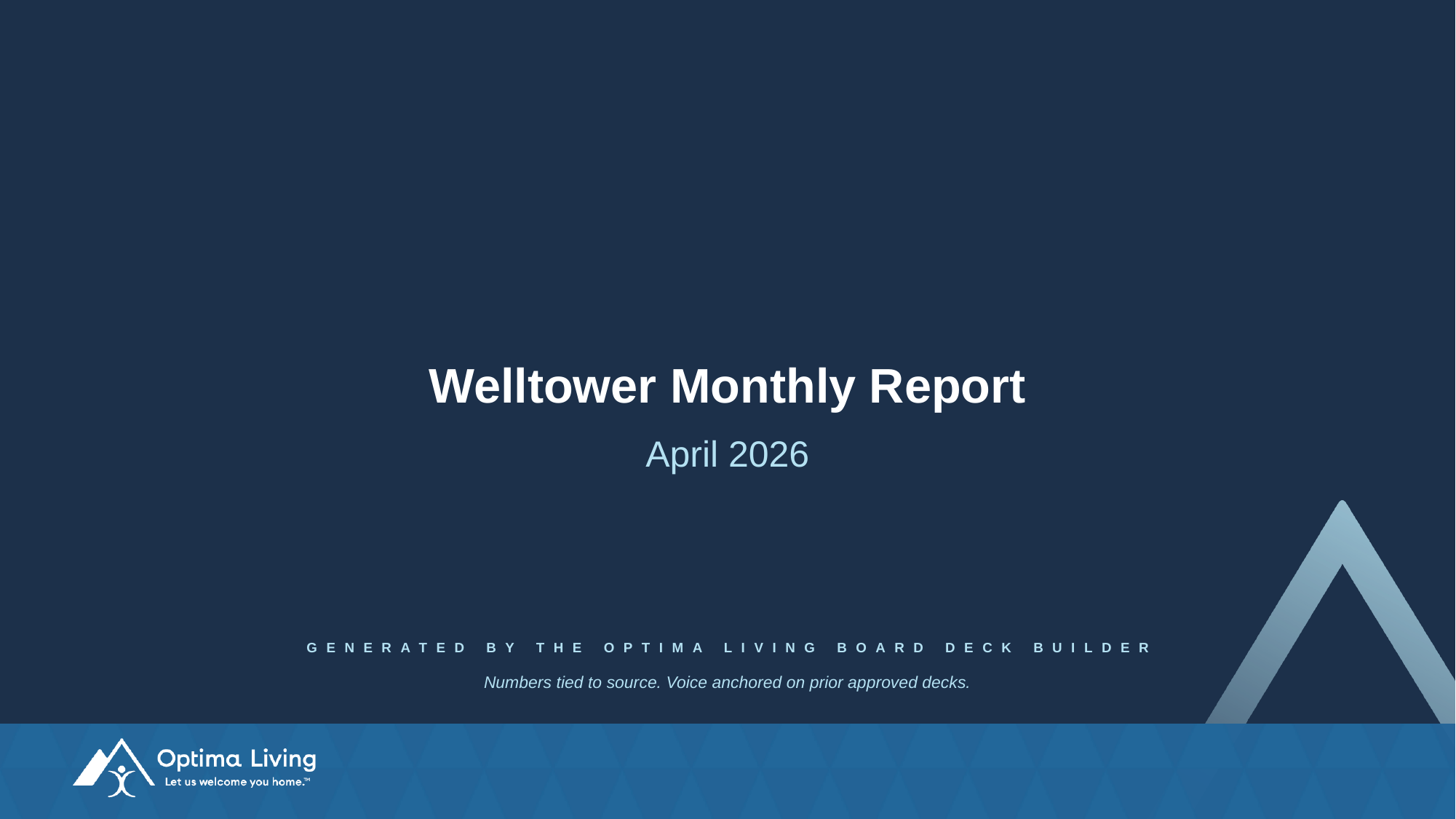

# Welltower Monthly Report
April 2026
GENERATED BY THE OPTIMA LIVING BOARD DECK BUILDER
Numbers tied to source. Voice anchored on prior approved decks.